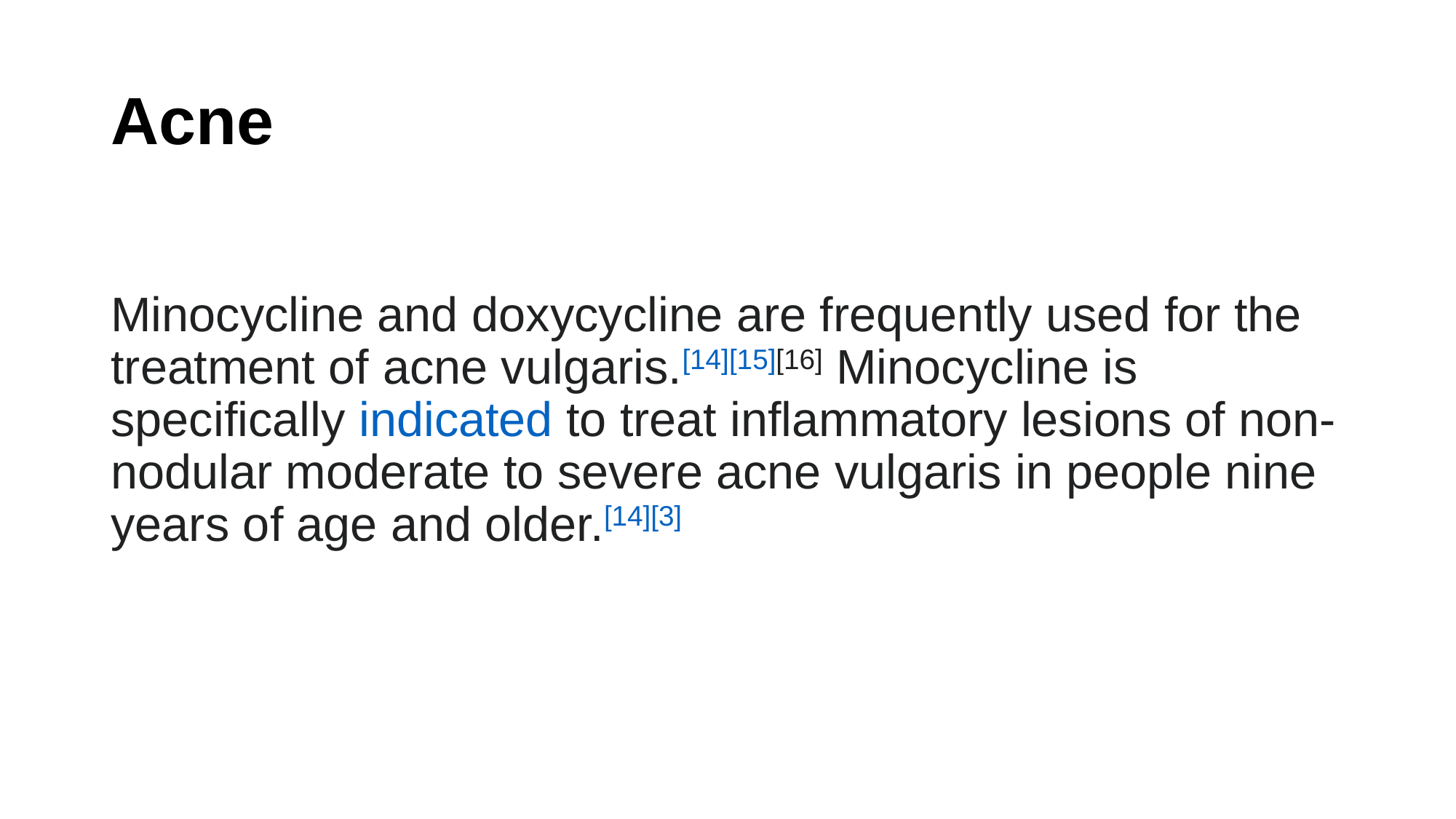

# Acne

Minocycline and doxycycline are frequently used for the treatment of acne vulgaris.[14][15][16] Minocycline is specifically indicated to treat inflammatory lesions of non-nodular moderate to severe acne vulgaris in people nine years of age and older.[14][3]